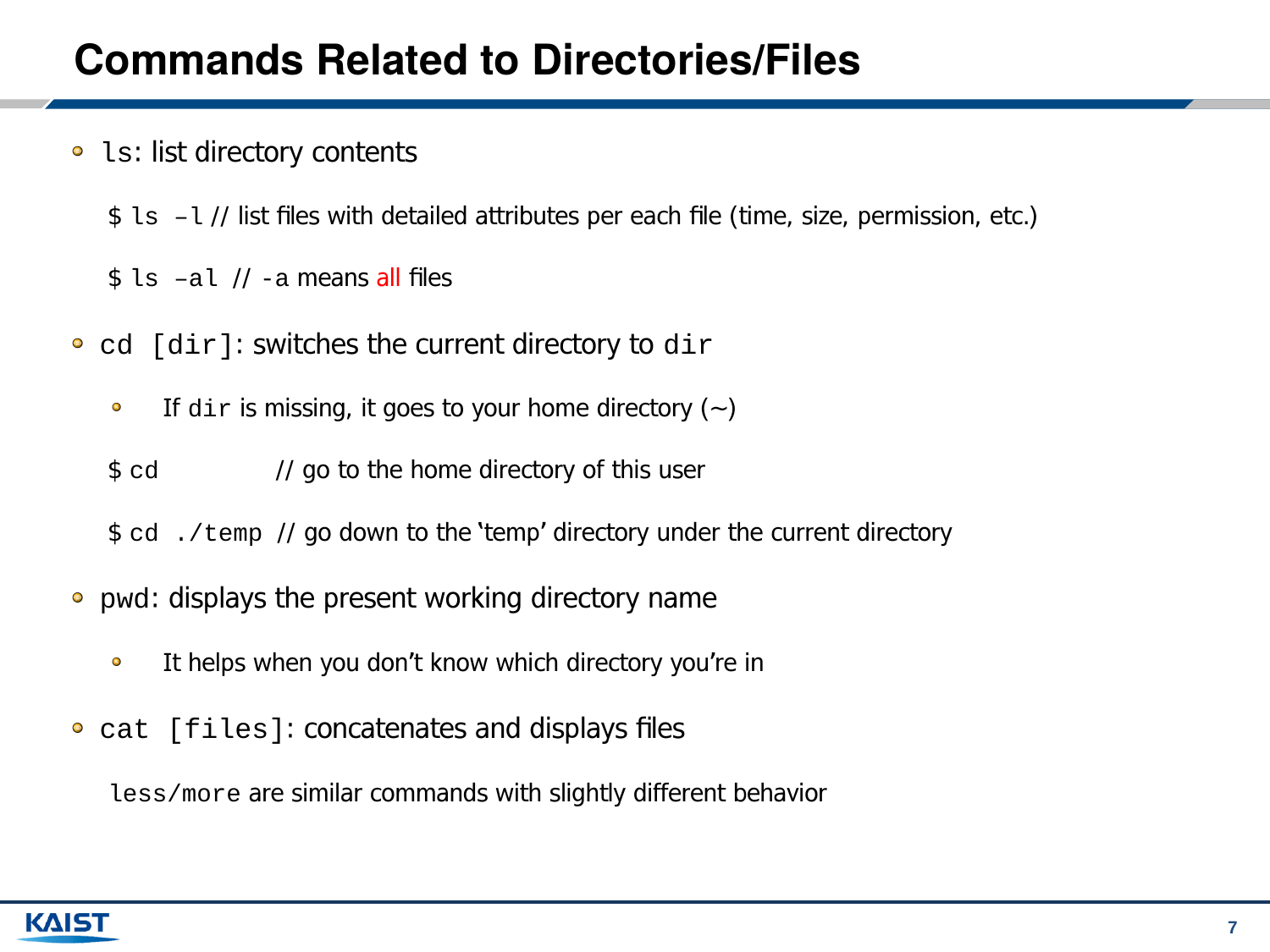

# Commands Related to Directories/Files
ls: list directory contents
$ ls –l // list files with detailed attributes per each file (time, size, permission, etc.)
$ ls –al // -a means all files
cd [dir]: switches the current directory to dir
If dir is missing, it goes to your home directory (~)
$ cd               // go to the home directory of this user
$ cd ./temp // go down to the ‘temp’ directory under the current directory
pwd: displays the present working directory name
It helps when you don’t know which directory you’re in
cat [files]: concatenates and displays files
less/more are similar commands with slightly different behavior